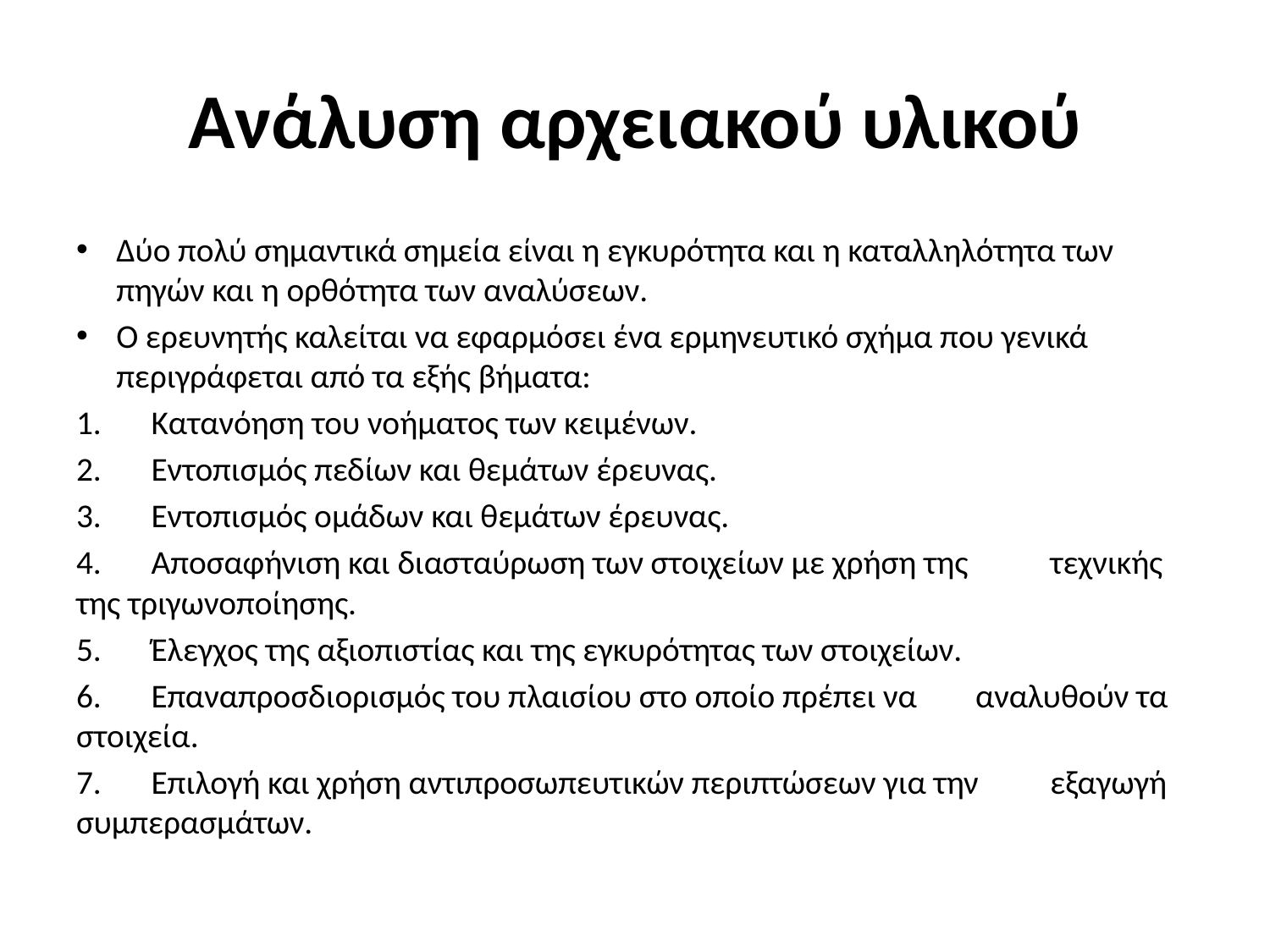

# Ανάλυση αρχειακού υλικού
Δύο πολύ σημαντικά σημεία είναι η εγκυρότητα και η καταλληλότητα των πηγών και η ορθότητα των αναλύσεων.
O ερευνητής καλείται να εφαρμόσει ένα ερμηνευτικό σχήμα που γενικά περιγράφεται από τα εξής βήματα:
1.	Κατανόηση του νοήματος των κειμένων.
2.	Εντοπισμός πεδίων και θεμάτων έρευνας.
3.	Εντοπισμός ομάδων και θεμάτων έρευνας.
4.	Αποσαφήνιση και διασταύρωση των στοιχείων με χρήση της 	τεχνικής της τριγωνοποίησης.
5.	Έλεγχος της αξιοπιστίας και της εγκυρότητας των στοιχείων.
6.	Επαναπροσδιορισμός του πλαισίου στο οποίο πρέπει να 	αναλυθούν τα στοιχεία.
7.	Επιλογή και χρήση αντιπροσωπευτικών περιπτώσεων για την 	εξαγωγή συμπερασμάτων.